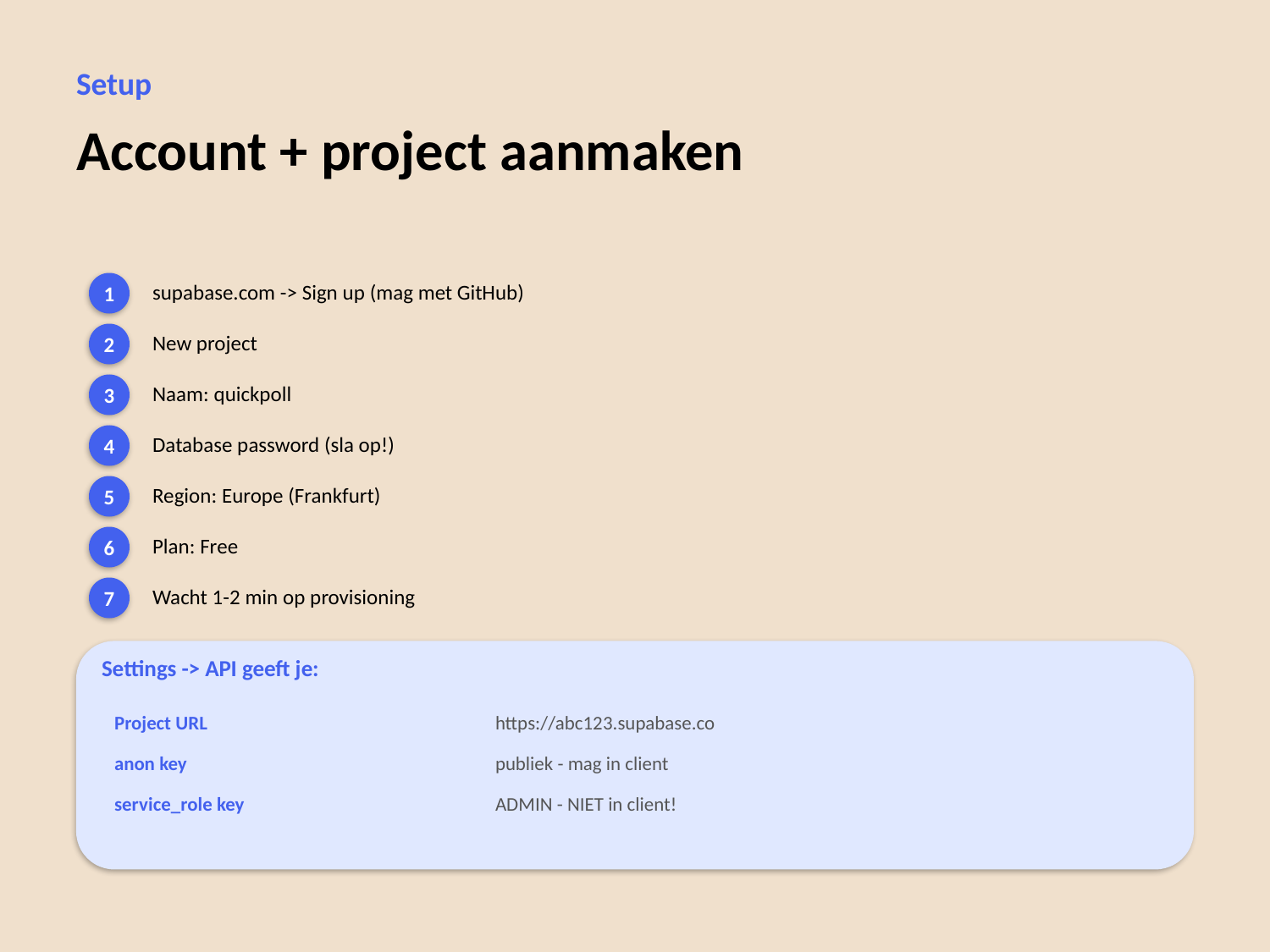

Setup
Account + project aanmaken

1
supabase.com -> Sign up (mag met GitHub)

2
New project

3
Naam: quickpoll

4
Database password (sla op!)

5
Region: Europe (Frankfurt)

6
Plan: Free

7
Wacht 1-2 min op provisioning

Settings -> API geeft je:
Project URL
https://abc123.supabase.co
anon key
publiek - mag in client
service_role key
ADMIN - NIET in client!